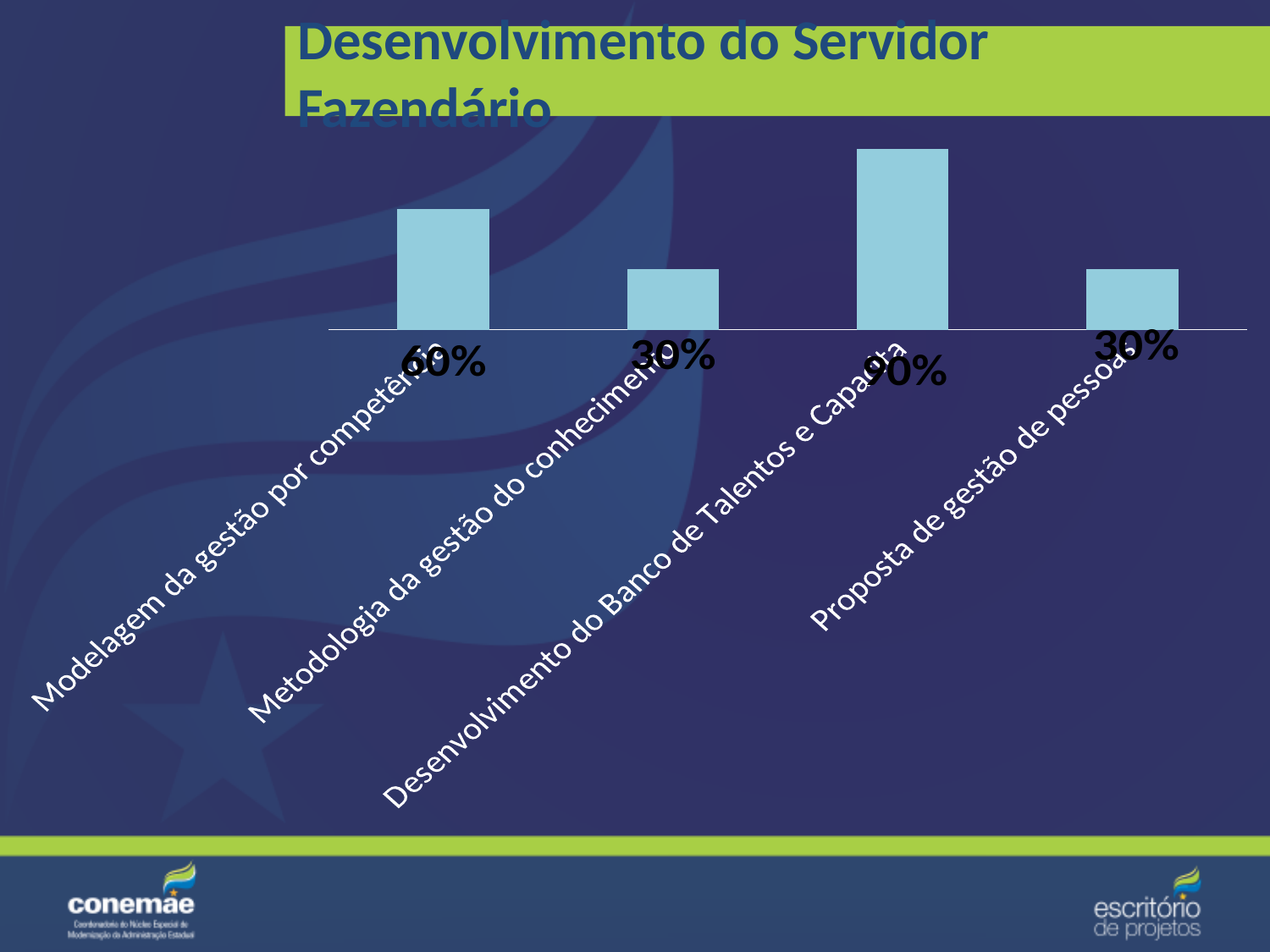

Desenvolvimento do Servidor Fazendário

### Chart

| Category |  |
|---|---|
| Modelagem da gestão por competência | 0.6 |
| Metodologia da gestão do conhecimento | 0.3 |
| Desenvolvimento do Banco de Talentos e Capacita | 0.9 |
| Proposta de gestão de pessoas | 0.3 |